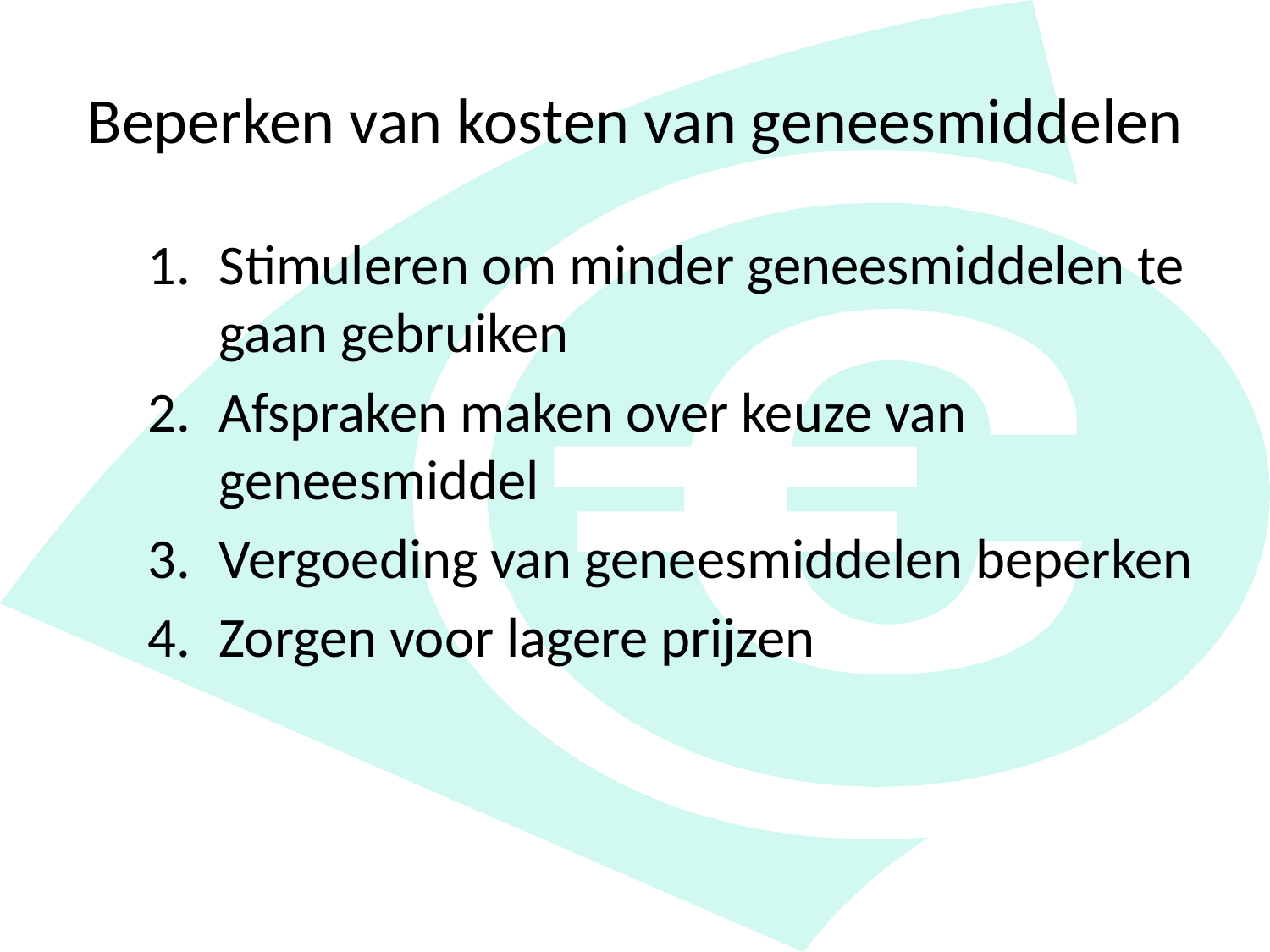

# Beperken van kosten van geneesmiddelen
Stimuleren om minder geneesmiddelen te gaan gebruiken
Afspraken maken over keuze van geneesmiddel
Vergoeding van geneesmiddelen beperken
Zorgen voor lagere prijzen